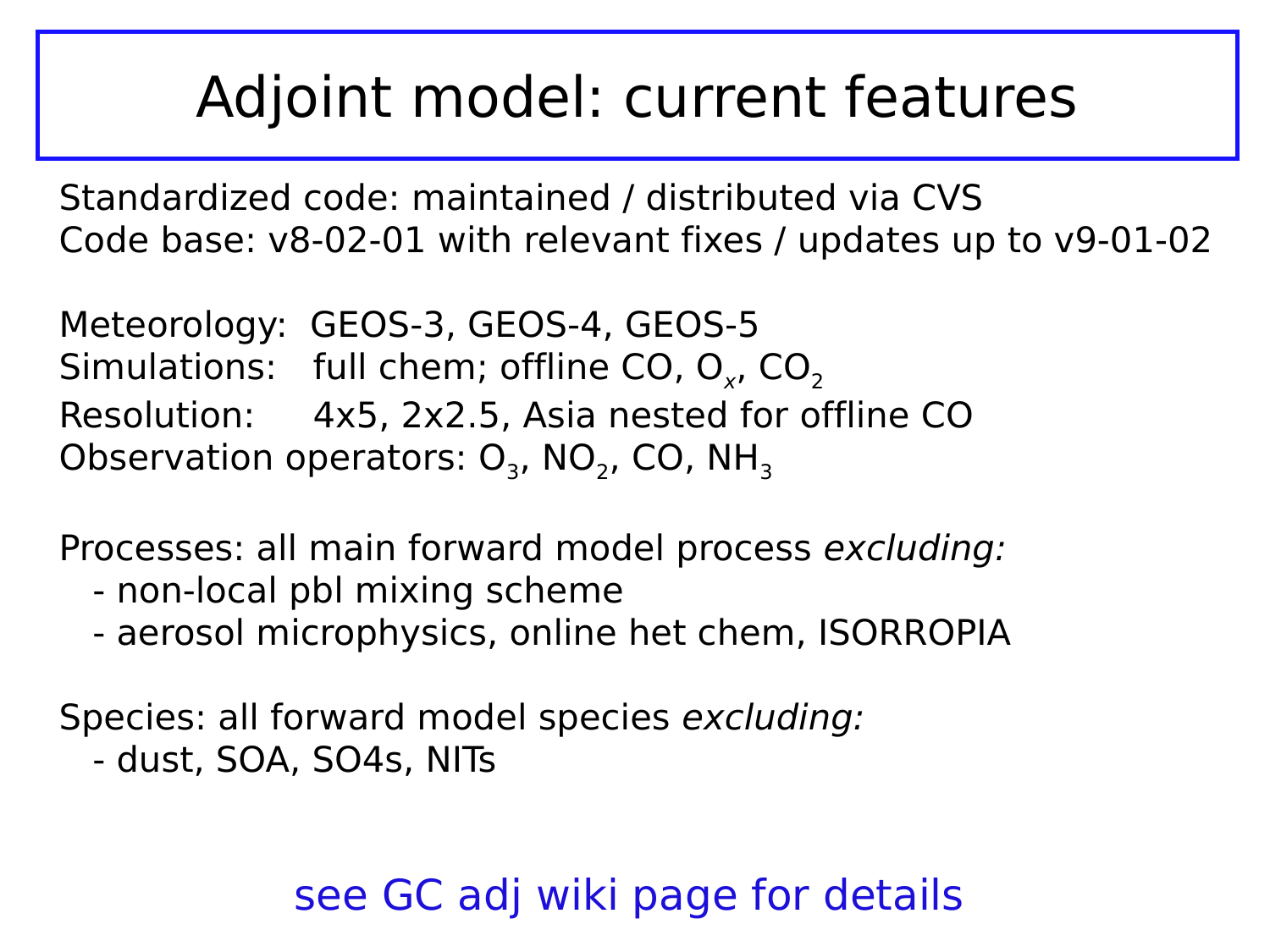

# Adjoint model: current features
Standardized code: maintained / distributed via CVS
Code base: v8-02-01 with relevant fixes / updates up to v9-01-02

Meteorology:  GEOS-3, GEOS-4, GEOS-5
Simulations: 	full chem; offline CO, Ox, CO2
Resolution: 	4x5, 2x2.5, Asia nested for offline CO
Observation operators: O3, NO2, CO, NH3

Processes: all main forward model process excluding:
   - non-local pbl mixing scheme
   - aerosol microphysics, online het chem, ISORROPIA

Species: all forward model species excluding:
   - dust, SOA, SO4s, NITs

see GC adj wiki page for details